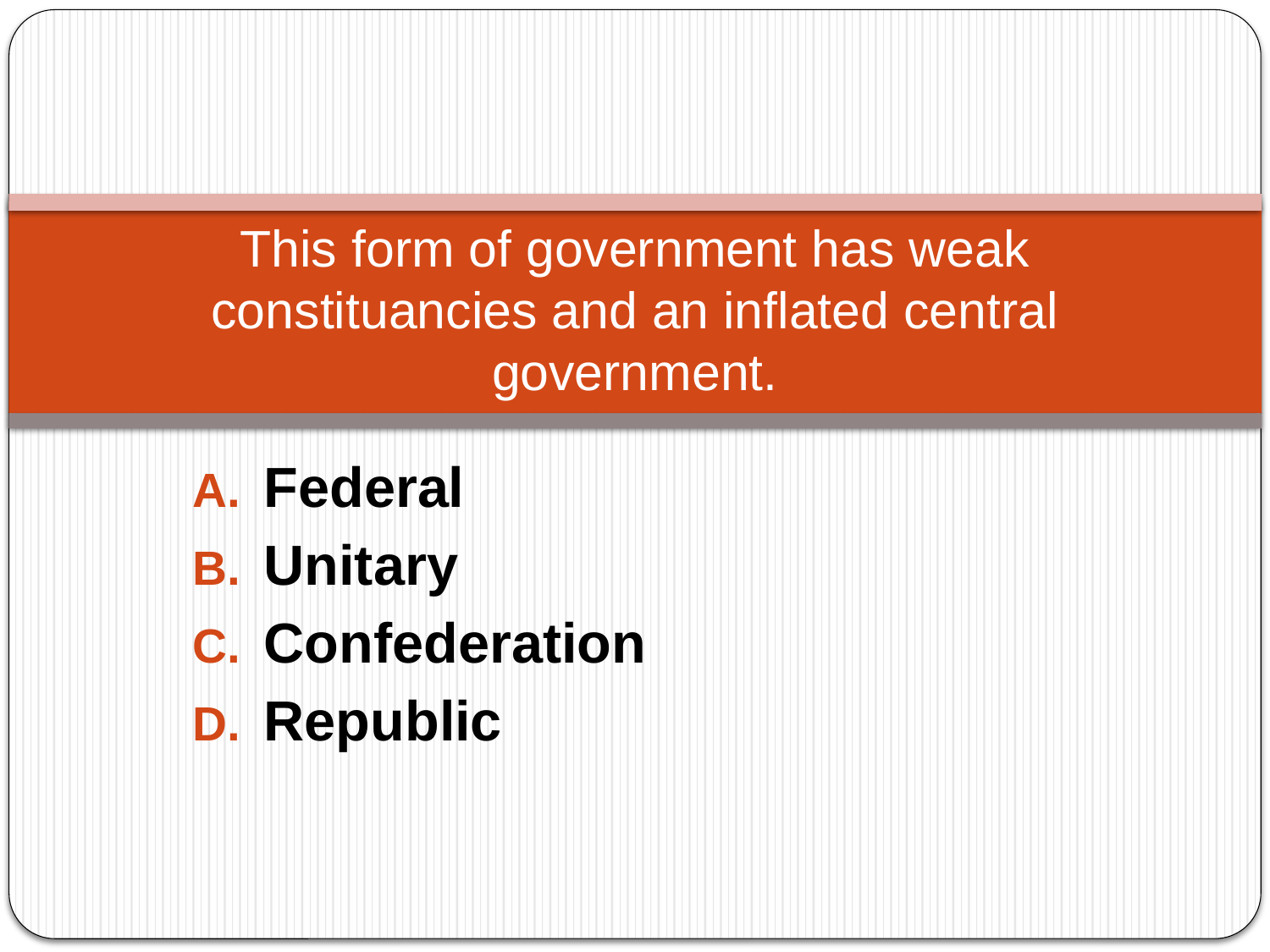

# This form of government has weak constituancies and an inflated central government.
Federal
Unitary
Confederation
Republic